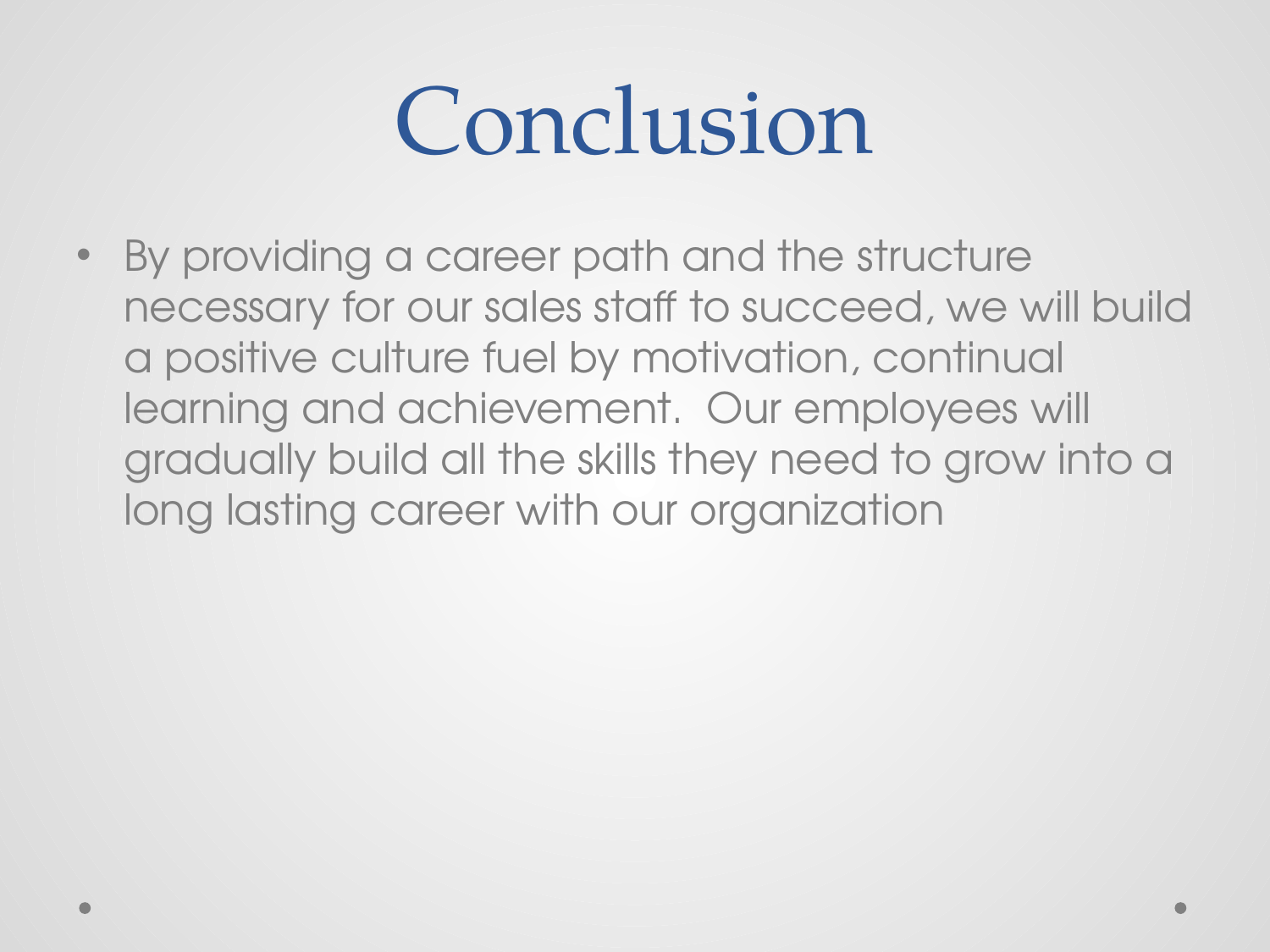

# Conclusion
By providing a career path and the structure necessary for our sales staff to succeed, we will build a positive culture fuel by motivation, continual learning and achievement.  Our employees will gradually build all the skills they need to grow into a long lasting career with our organization